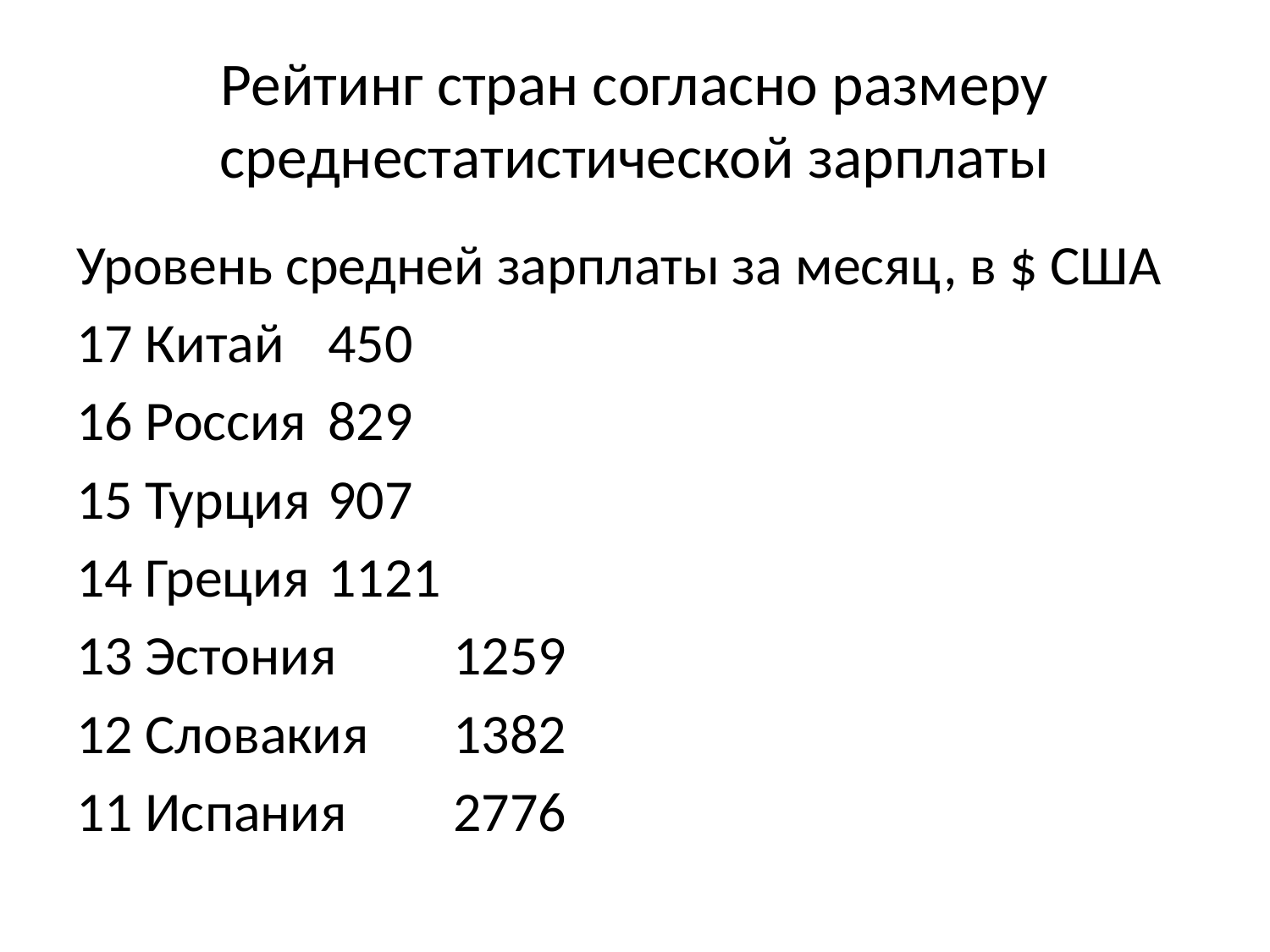

# Рейтинг стран согласно размеру среднестатистической зарплаты
Уровень средней зарплаты за месяц, в $ США
17 Китай 			450
16 Россия 			829
15 Турция 			907
14 Греция 			1121
13 Эстония 		1259
12 Словакия 		1382
11 Испания 		2776